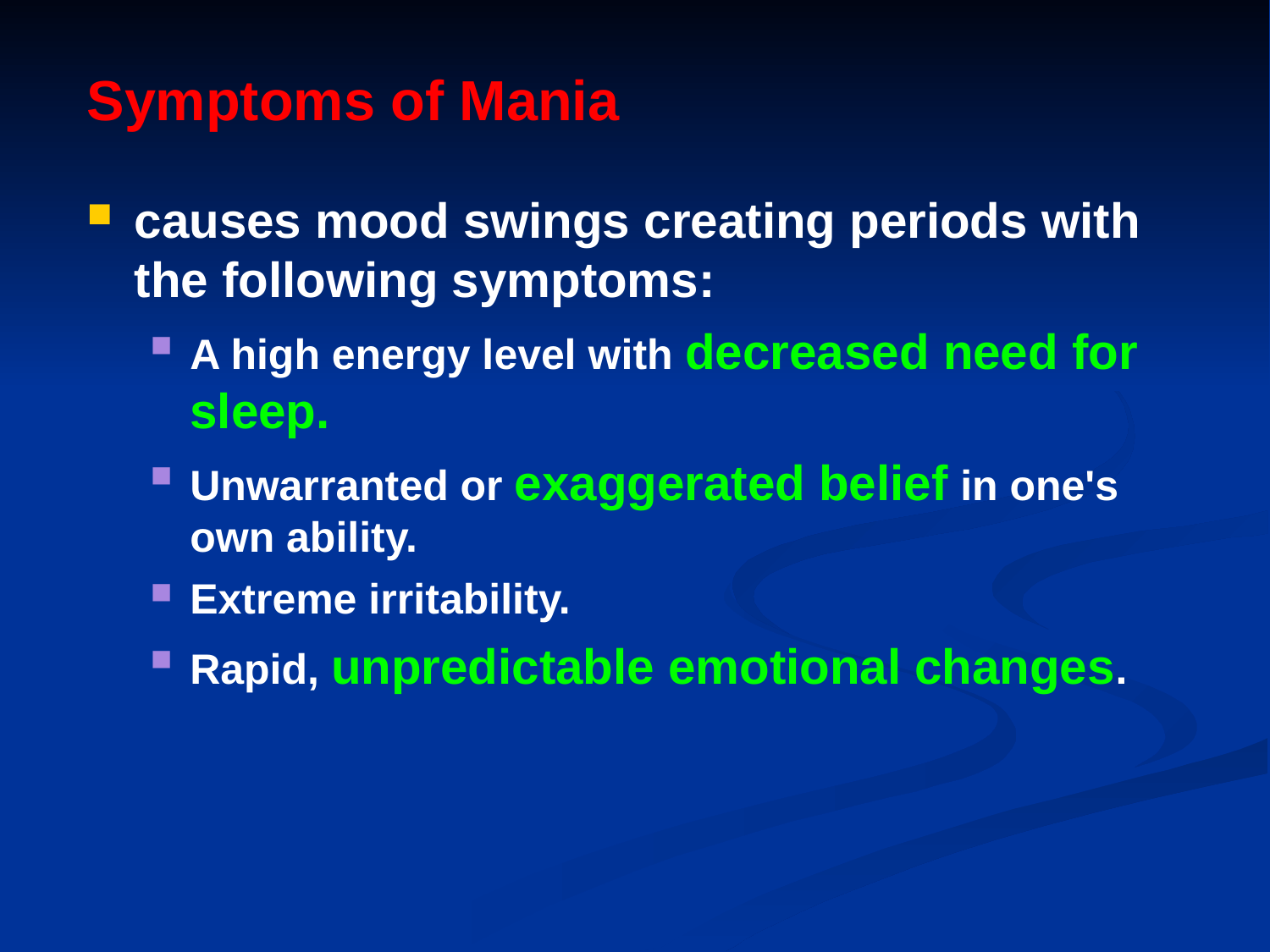

Symptoms of Mania

causes mood swings creating periods with the following symptoms:
A high energy level with decreased need for sleep.
Unwarranted or exaggerated belief in one's own ability.
Extreme irritability.
Rapid, unpredictable emotional changes.